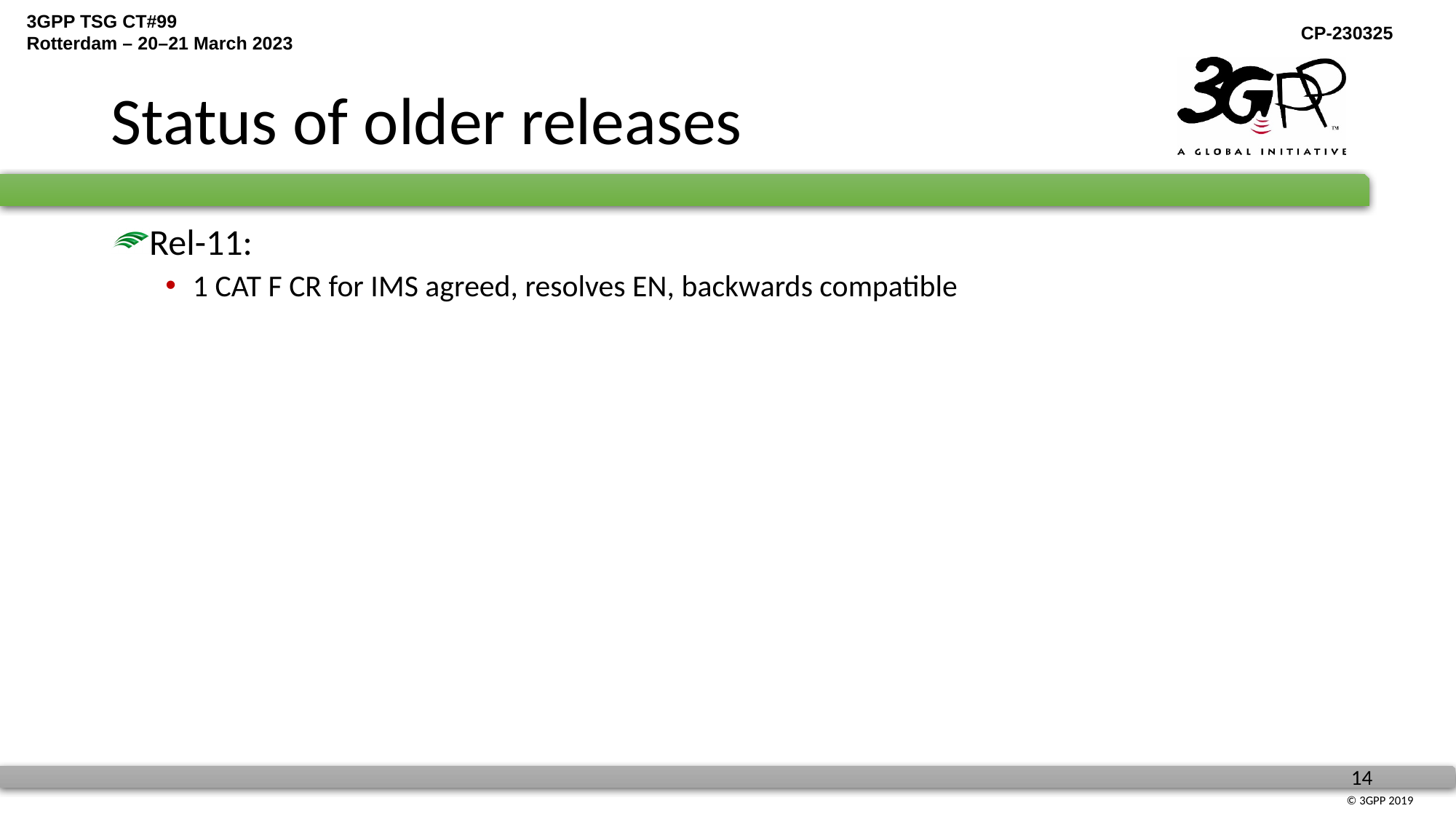

# Status of older releases
Rel-11:
1 CAT F CR for IMS agreed, resolves EN, backwards compatible